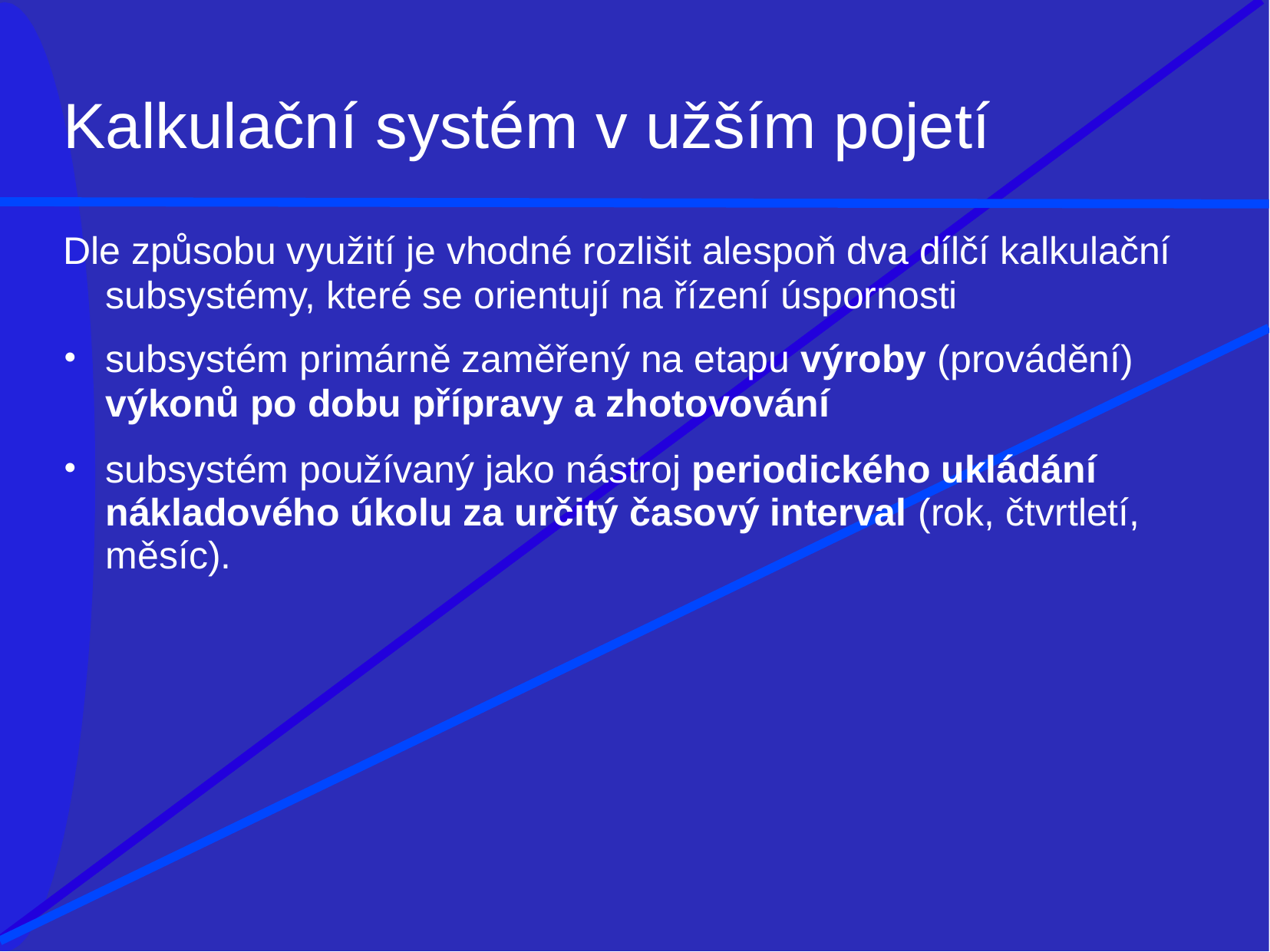

# Kalkulační systém v užším pojetí
Dle způsobu využití je vhodné rozlišit alespoň dva dílčí kalkulační
subsystémy, které se orientují na řízení úspornosti
subsystém primárně zaměřený na etapu výroby (provádění)
výkonů po dobu přípravy a zhotovování
subsystém používaný jako nástroj periodického ukládání nákladového úkolu za určitý časový interval (rok, čtvrtletí, měsíc).